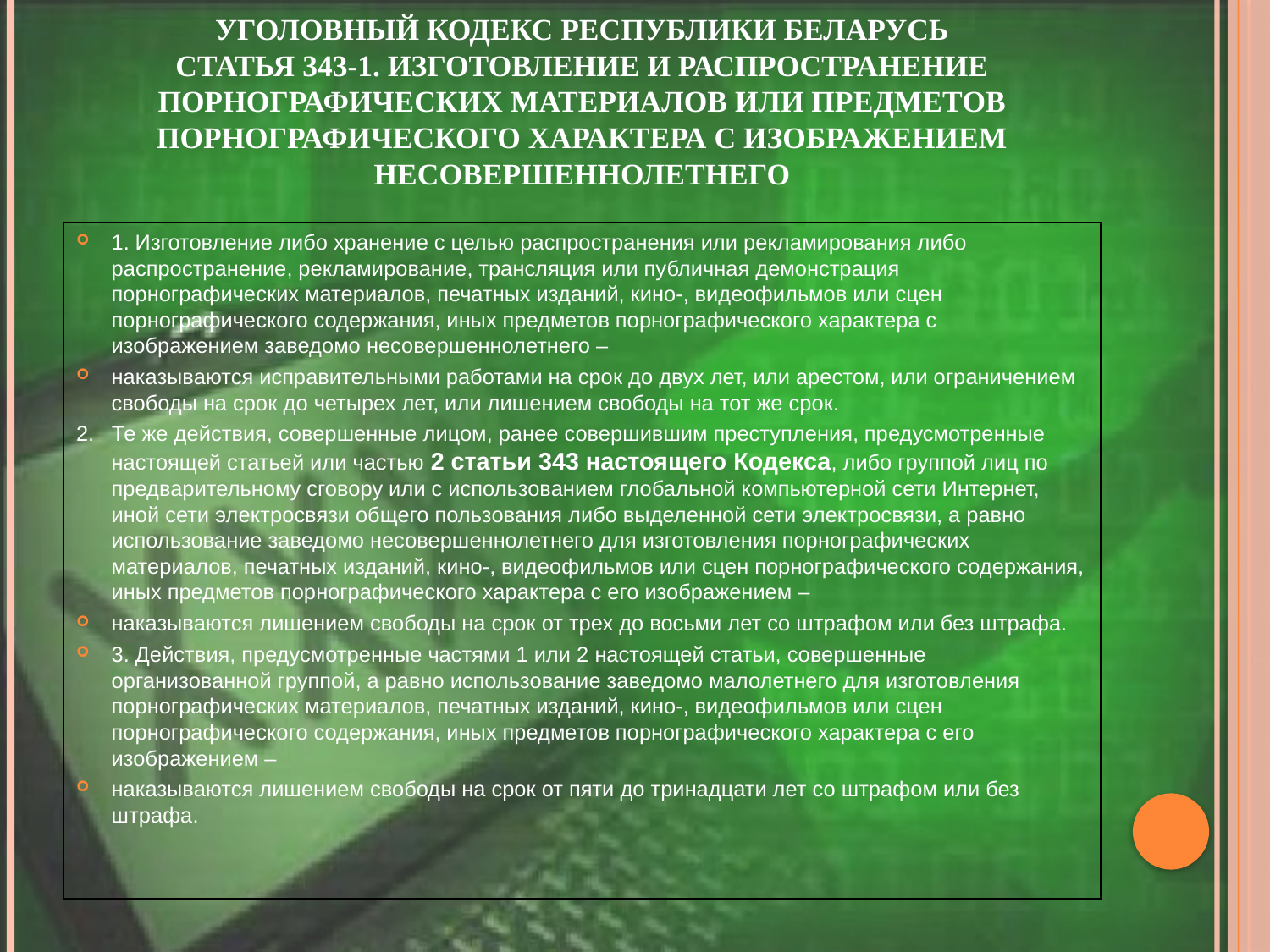

# Уголовный Кодекс Республики Беларусь Статья 343-1. Изготовление и распространение порнографических материалов или предметов порнографического характера с изображением несовершеннолетнего
1. Изготовление либо хранение с целью распространения или рекламирования либо распространение, рекламирование, трансляция или публичная демонстрация порнографических материалов, печатных изданий, кино-, видеофильмов или сцен порнографического содержания, иных предметов порнографического характера с изображением заведомо несовершеннолетнего –
наказываются исправительными работами на срок до двух лет, или арестом, или ограничением свободы на срок до четырех лет, или лишением свободы на тот же срок.
2.   Те же действия, совершенные лицом, ранее совершившим преступления, предусмотренные настоящей статьей или частью 2 статьи 343 настоящего Кодекса, либо группой лиц по предварительному сговору или с использованием глобальной компьютерной сети Интернет, иной сети электросвязи общего пользования либо выделенной сети электросвязи, а равно использование заведомо несовершеннолетнего для изготовления порнографических материалов, печатных изданий, кино-, видеофильмов или сцен порнографического содержания, иных предметов порнографического характера с его изображением –
наказываются лишением свободы на срок от трех до восьми лет со штрафом или без штрафа.
3. Действия, предусмотренные частями 1 или 2 настоящей статьи, совершенные организованной группой, а равно использование заведомо малолетнего для изготовления порнографических материалов, печатных изданий, кино-, видеофильмов или сцен порнографического содержания, иных предметов порнографического характера с его изображением –
наказываются лишением свободы на срок от пяти до тринадцати лет со штрафом или без штрафа.